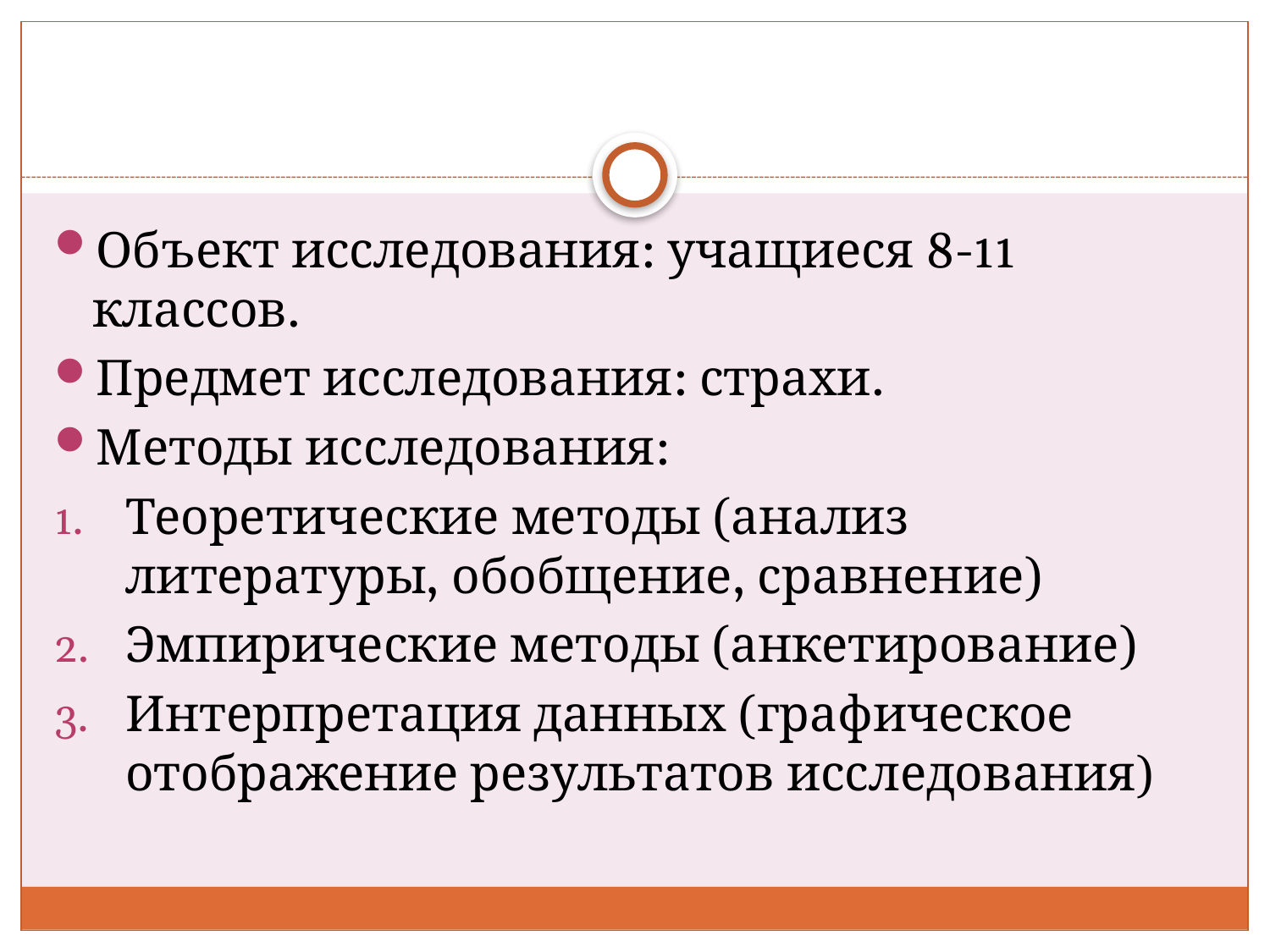

#
Объект исследования: учащиеся 8-11 классов.
Предмет исследования: страхи.
Методы исследования:
Теоретические методы (анализ литературы, обобщение, сравнение)
Эмпирические методы (анкетирование)
Интерпретация данных (графическое отображение результатов исследования)